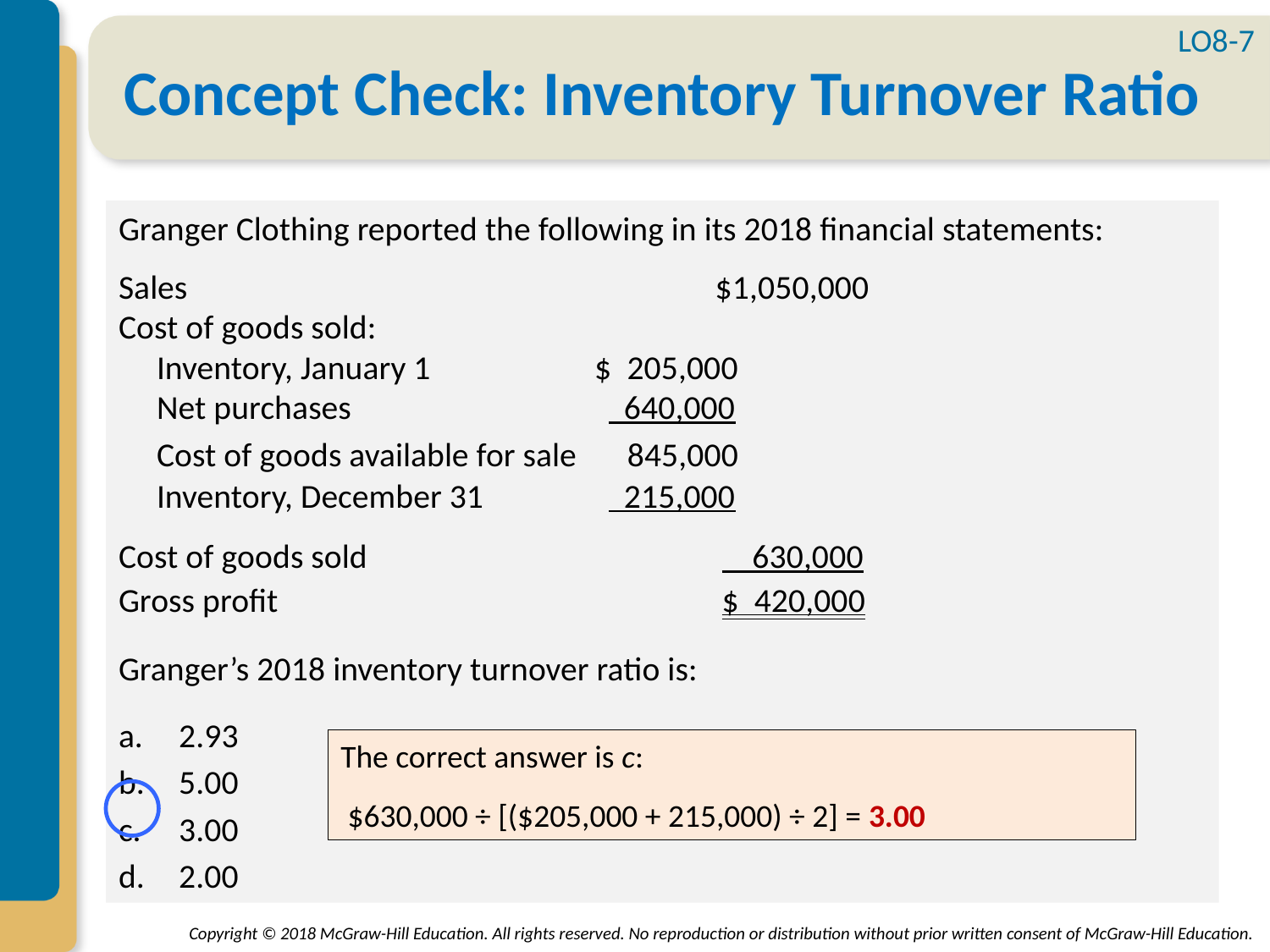

LO8-7
# Concept Check: Inventory Turnover Ratio
Granger Clothing reported the following in its 2018 financial statements:

Sales				               $1,050,000
Cost of goods sold:
     Inventory, January 1	               $  205,000
     Net purchases			   640,000
     Cost of goods available for sale      845,000
     Inventory, December 31	   215,000
Cost of goods sold			    630,000
Gross profit				$  420,000

Granger’s 2018 inventory turnover ratio is:
2.93
5.00
3.00
2.00

The correct answer is c:
 $630,000 ÷ [($205,000 + 215,000) ÷ 2] = 3.00